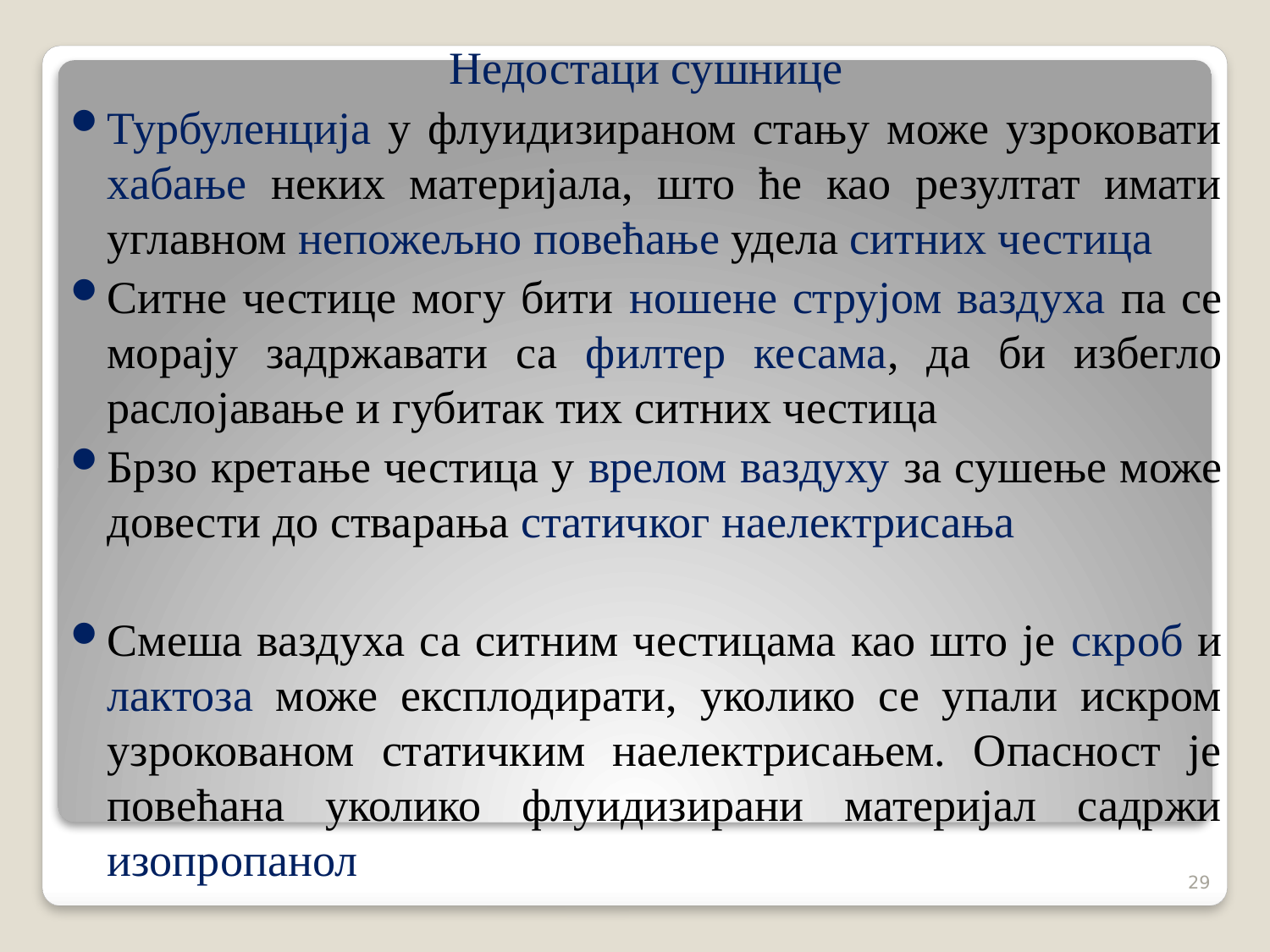

Недостаци сушнице
Турбуленција у флуидизираном стању може узроковати хабање неких материјала, што ће као резултат имати углавном непожељно повећање удела ситних честица
Ситне честице могу бити ношене струјом ваздуха па се морају задржавати са филтер кесама, да би избегло раслојавање и губитак тих ситних честица
Брзо кретање честица у врелом ваздуху за сушење може довести до стварања статичког наелектрисања

Смеша ваздуха са ситним честицама као што је скроб и лактоза може експлодирати, уколико се упали искром узрокованом статичким наелектрисањем. Опасност је повећана уколико флуидизирани материјал садржи изопропанол
29